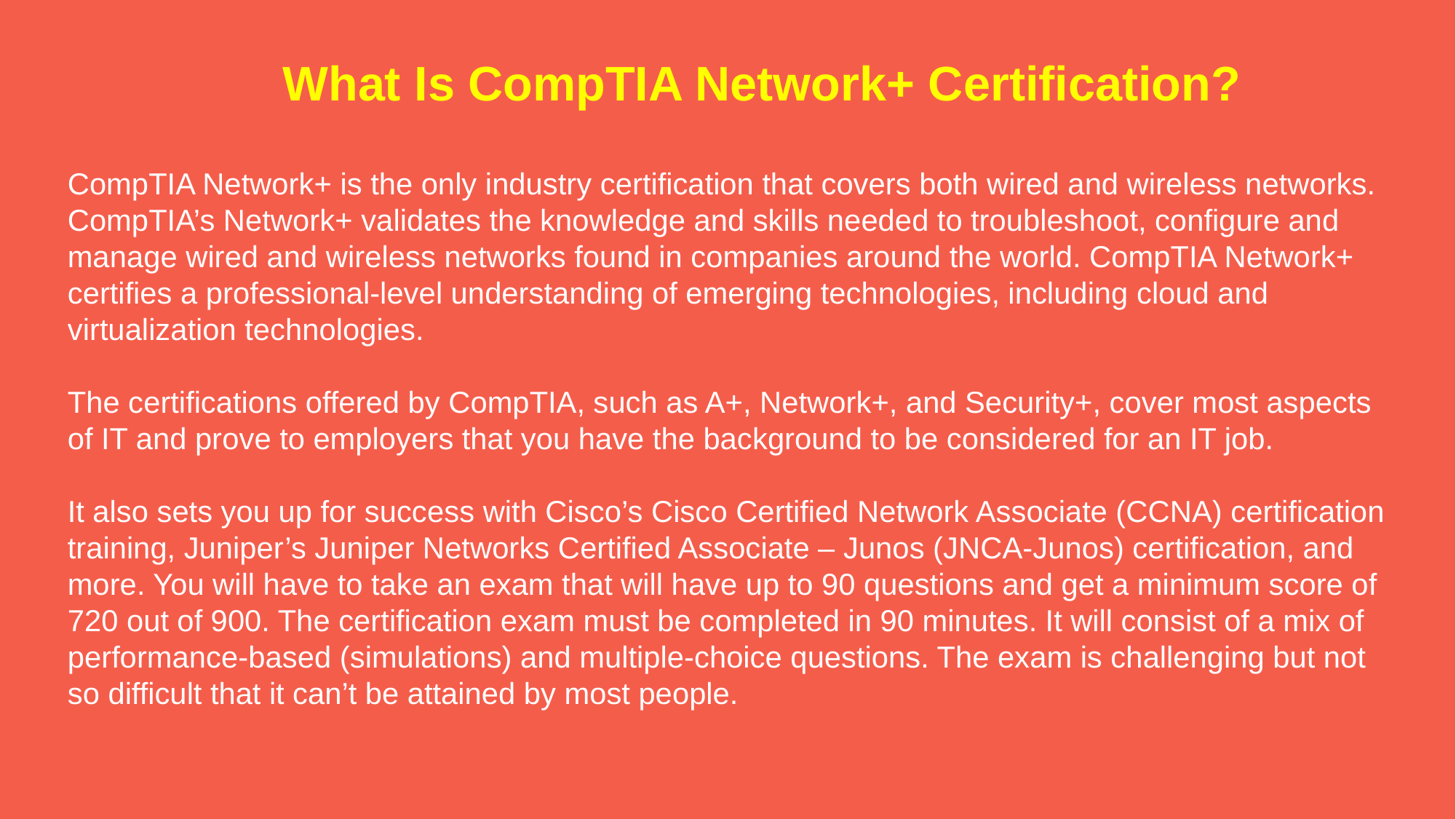

What Is CompTIA Network+ Certification?
CompTIA Network+ is the only industry certification that covers both wired and wireless networks.
CompTIA’s Network+ validates the knowledge and skills needed to troubleshoot, configure and manage wired and wireless networks found in companies around the world. CompTIA Network+ certifies a professional-level understanding of emerging technologies, including cloud and virtualization technologies.

The certifications offered by CompTIA, such as A+, Network+, and Security+, cover most aspects of IT and prove to employers that you have the background to be considered for an IT job.

It also sets you up for success with Cisco’s Cisco Certified Network Associate (CCNA) certification training, Juniper’s Juniper Networks Certified Associate – Junos (JNCA-Junos) certification, and more. You will have to take an exam that will have up to 90 questions and get a minimum score of 720 out of 900. The certification exam must be completed in 90 minutes. It will consist of a mix of performance-based (simulations) and multiple-choice questions. The exam is challenging but not so difficult that it can’t be attained by most people.